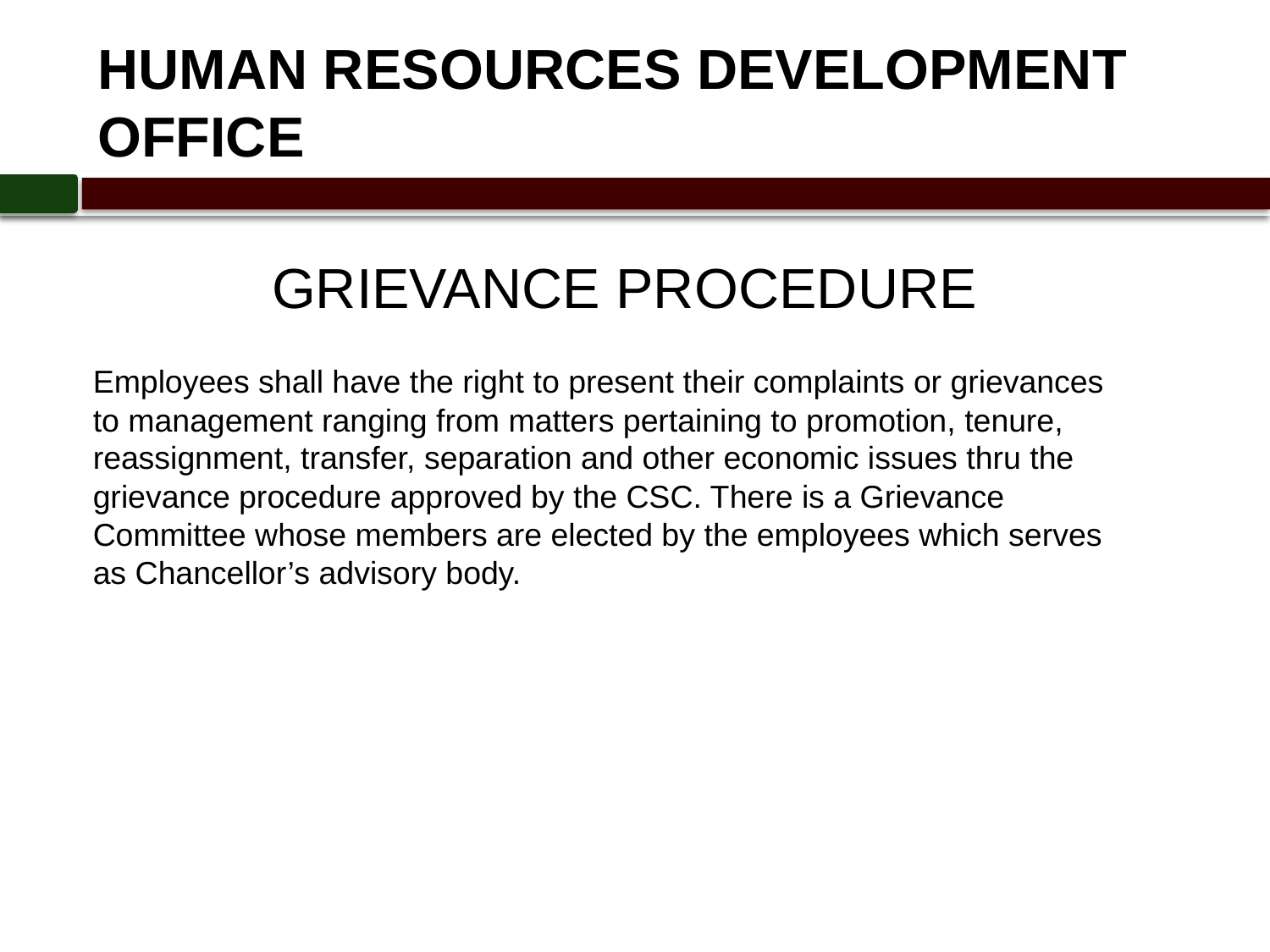

# HUMAN RESOURCES DEVELOPMENT OFFICE
GRIEVANCE PROCEDURE
Employees shall have the right to present their complaints or grievances to management ranging from matters pertaining to promotion, tenure, reassignment, transfer, separation and other economic issues thru the grievance procedure approved by the CSC. There is a Grievance Committee whose members are elected by the employees which serves as Chancellor’s advisory body.